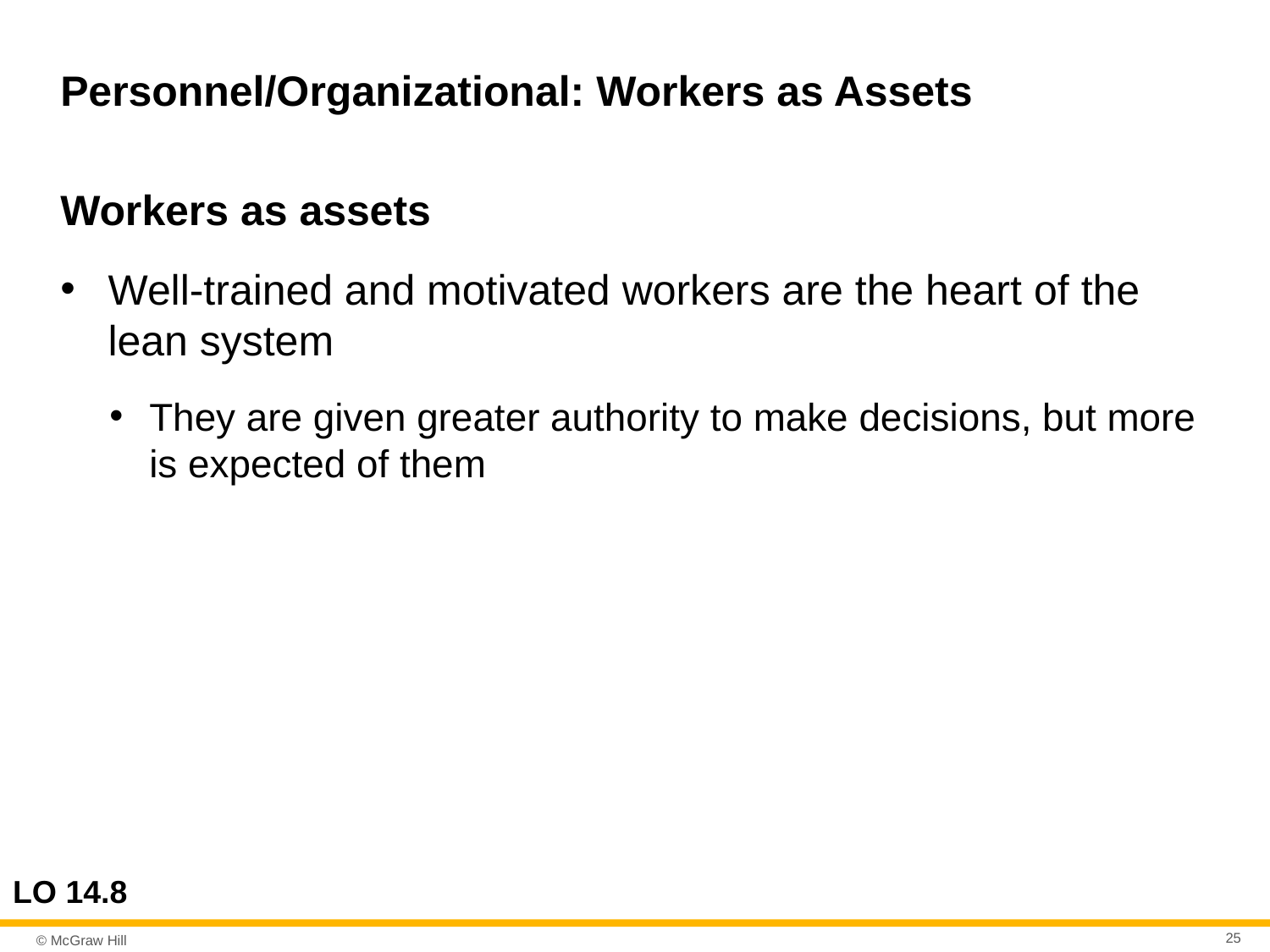

# Personnel/Organizational: Workers as Assets
Workers as assets
Well-trained and motivated workers are the heart of the lean system
They are given greater authority to make decisions, but more is expected of them
LO 14.8